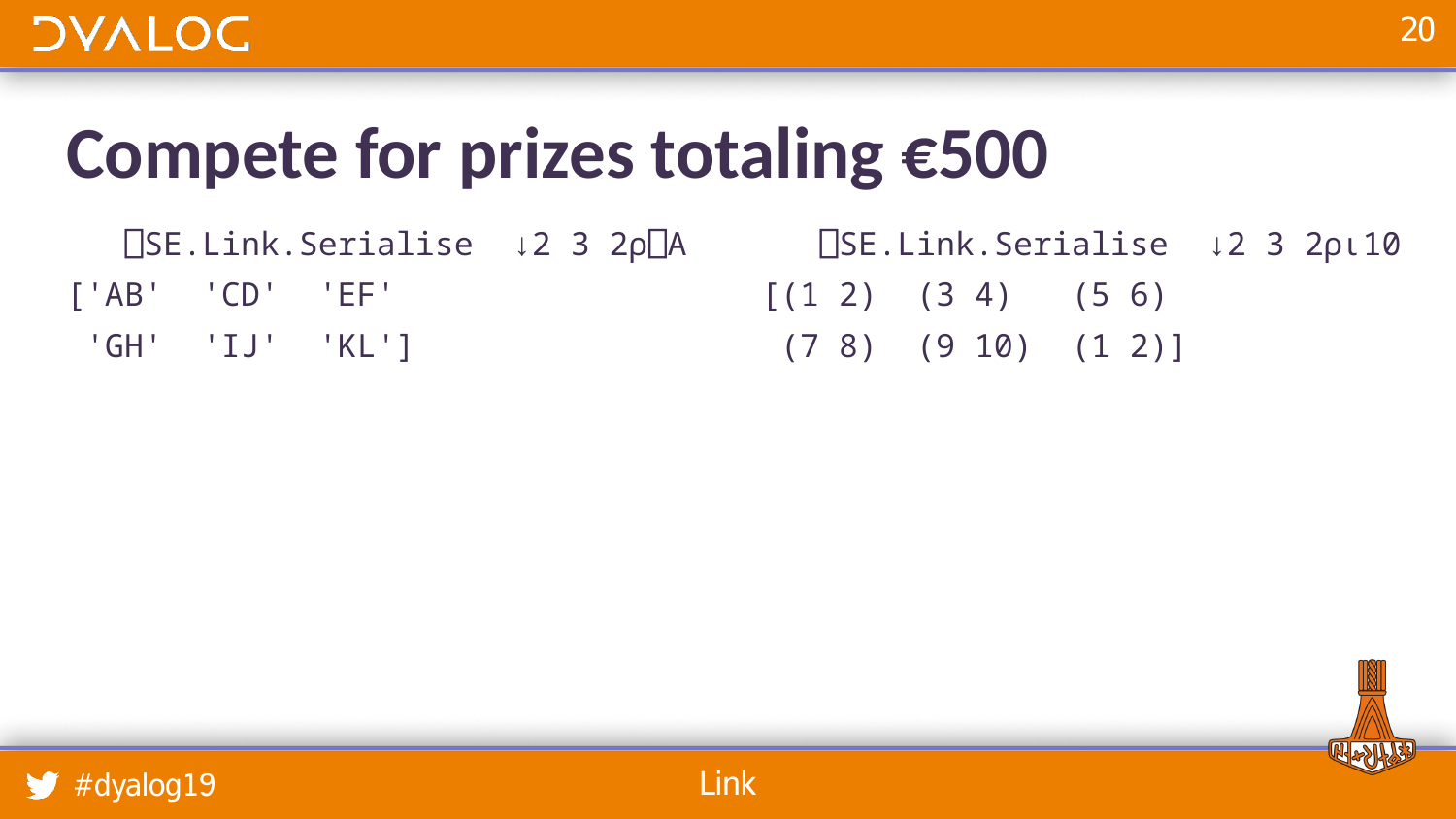

# Compete for prizes totaling €500
   ⎕SE.Link.Serialise  ↓2 3 2⍴⍳10
[(1 2)  (3 4)   (5 6)
 (7 8)  (9 10)  (1 2)]
   ⎕SE.Link.Serialise  ↓2 3 2⍴⎕A
['AB'  'CD'  'EF'
 'GH'  'IJ'  'KL']